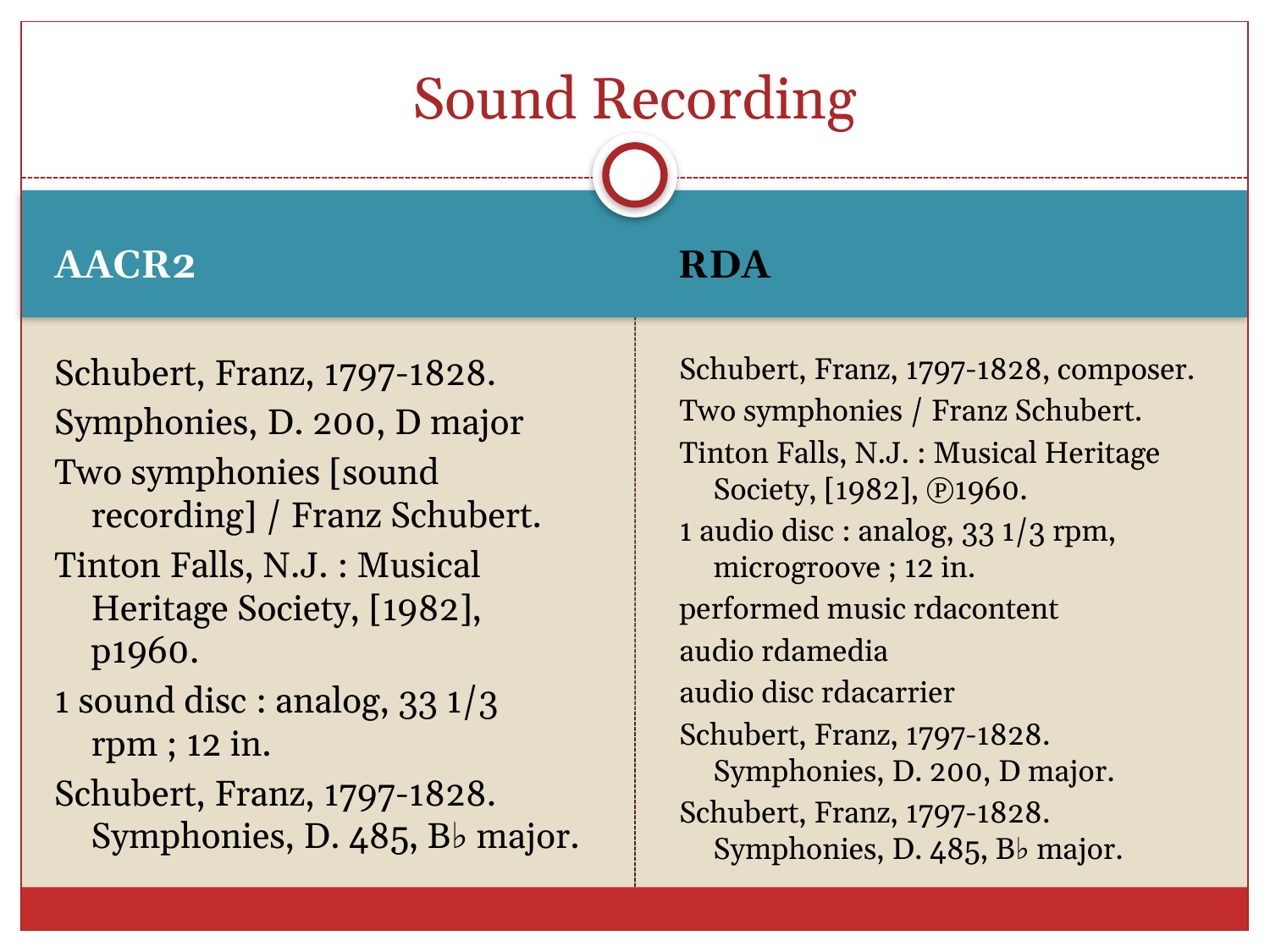

# Sound Recording
AACR2
RDA
Schubert, Franz, 1797-1828.
Symphonies, D. 200, D major
Two symphonies [sound recording] / Franz Schubert.
Tinton Falls, N.J. : Musical Heritage Society, [1982], p1960.
1 sound disc : analog, 33 1/3 rpm ; 12 in.
Schubert, Franz, 1797-1828. Symphonies, D. 485, B♭ major.
Schubert, Franz, 1797-1828, composer.
Two symphonies / Franz Schubert.
Tinton Falls, N.J. : Musical Heritage Society, [1982], ℗1960.
1 audio disc : analog, 33 1/3 rpm, microgroove ; 12 in.
performed music rdacontent
audio rdamedia
audio disc rdacarrier
Schubert, Franz, 1797-1828. Symphonies, D. 200, D major.
Schubert, Franz, 1797-1828. Symphonies, D. 485, B♭ major.